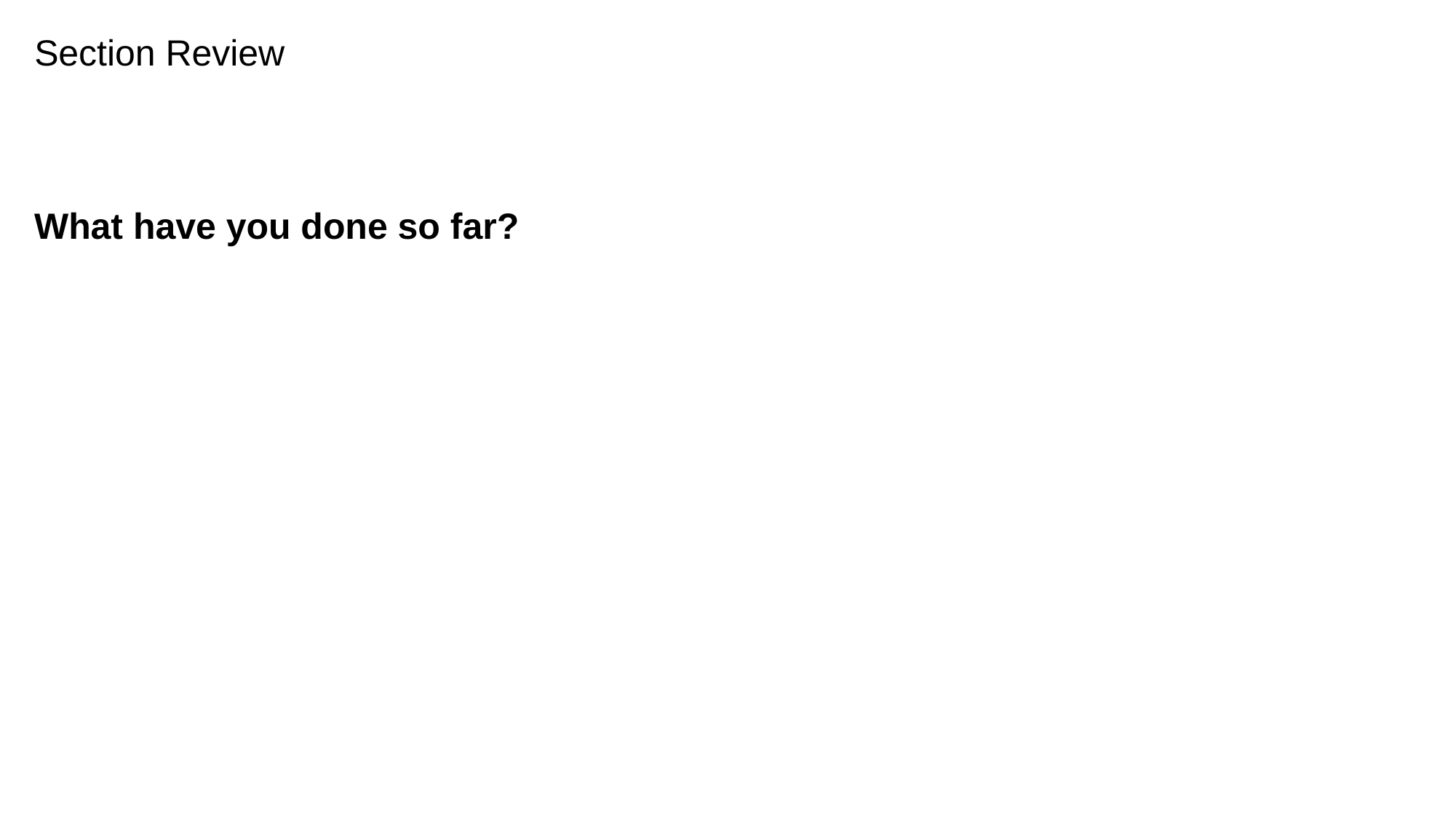

# Section Review
What have you done so far?
Learned a few of IDz's Workbench terms and concepts – and how they contrast and compare with ISPF – including:
Workspace, Perspective, View, Menu, Editor
Understood the role of your mouse (both left or "selection" button, and the right or "context-menu" button in doing IDz development
Launched IDz and closed the Welcome tabs to access the z/OS Projects perspective
Created a new project – populated with example COBOL programs
Opened a program into the "COBOL editor"
Navigated up & down, right & left using Scroll bars
Resized your editor window
Maximized views and Restored them back to normal size
Reset your z/OS Projects perspective to the IDz default
Opened views that might have been closed accidentally
Worked in Split-screen mode
Learned a few other IDz editing techniques, utilizing:
Outline view
Back to/Forward to
Bookmarks
Task list
Local History
Remote Error List
File Compare